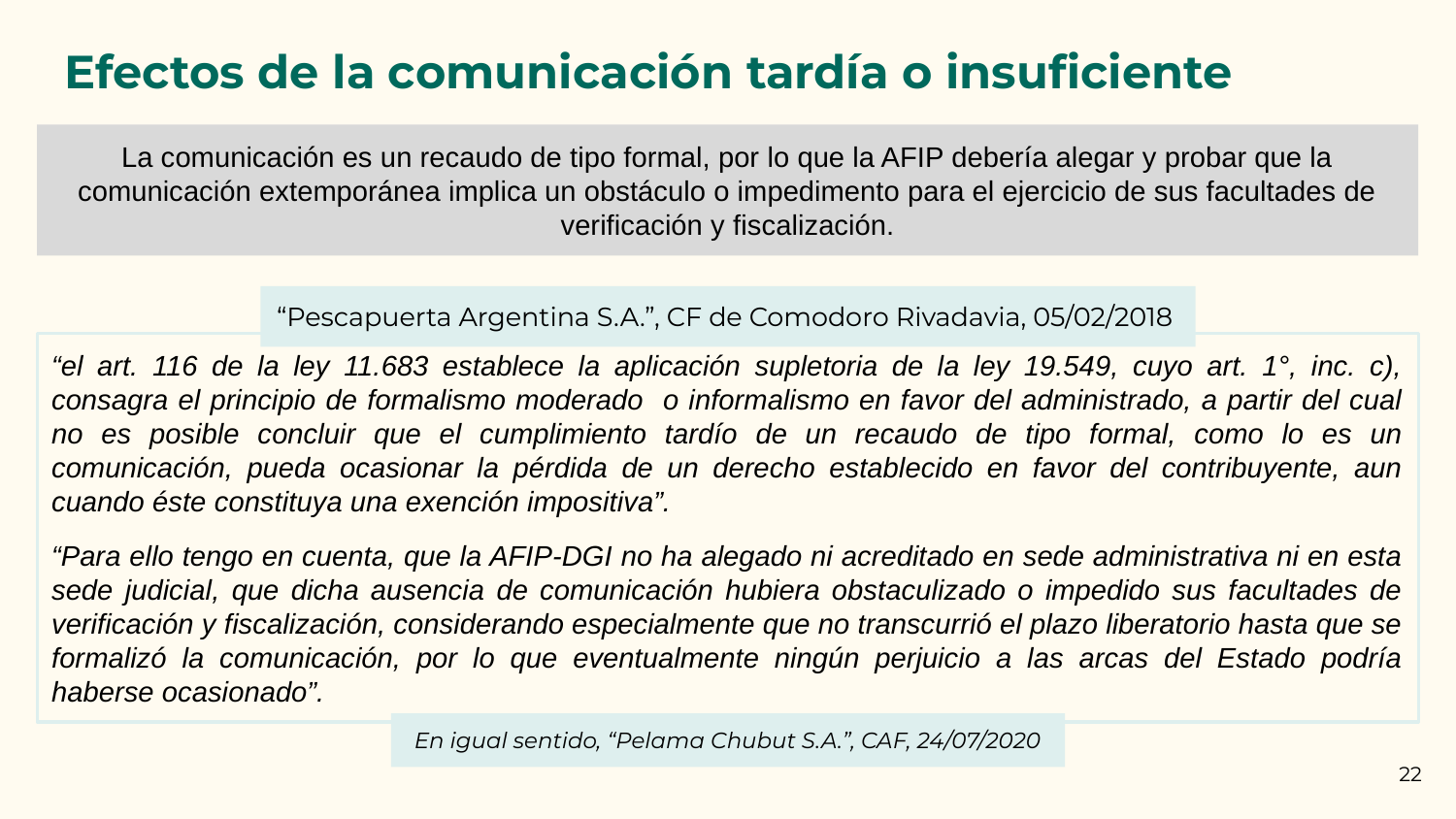

# Efectos de la comunicación tardía o insuficiente
La comunicación es un recaudo de tipo formal, por lo que la AFIP debería alegar y probar que la comunicación extemporánea implica un obstáculo o impedimento para el ejercicio de sus facultades de verificación y fiscalización.
“Pescapuerta Argentina S.A.”, CF de Comodoro Rivadavia, 05/02/2018
“el art. 116 de la ley 11.683 establece la aplicación supletoria de la ley 19.549, cuyo art. 1°, inc. c), consagra el principio de formalismo moderado  o informalismo en favor del administrado, a partir del cual no es posible concluir que el cumplimiento tardío de un recaudo de tipo formal, como lo es un comunicación, pueda ocasionar la pérdida de un derecho establecido en favor del contribuyente, aun cuando éste constituya una exención impositiva”.
“Para ello tengo en cuenta, que la AFIP-DGI no ha alegado ni acreditado en sede administrativa ni en esta sede judicial, que dicha ausencia de comunicación hubiera obstaculizado o impedido sus facultades de verificación y fiscalización, considerando especialmente que no transcurrió el plazo liberatorio hasta que se formalizó la comunicación, por lo que eventualmente ningún perjuicio a las arcas del Estado podría haberse ocasionado”.
En igual sentido, “Pelama Chubut S.A.”, CAF, 24/07/2020
22